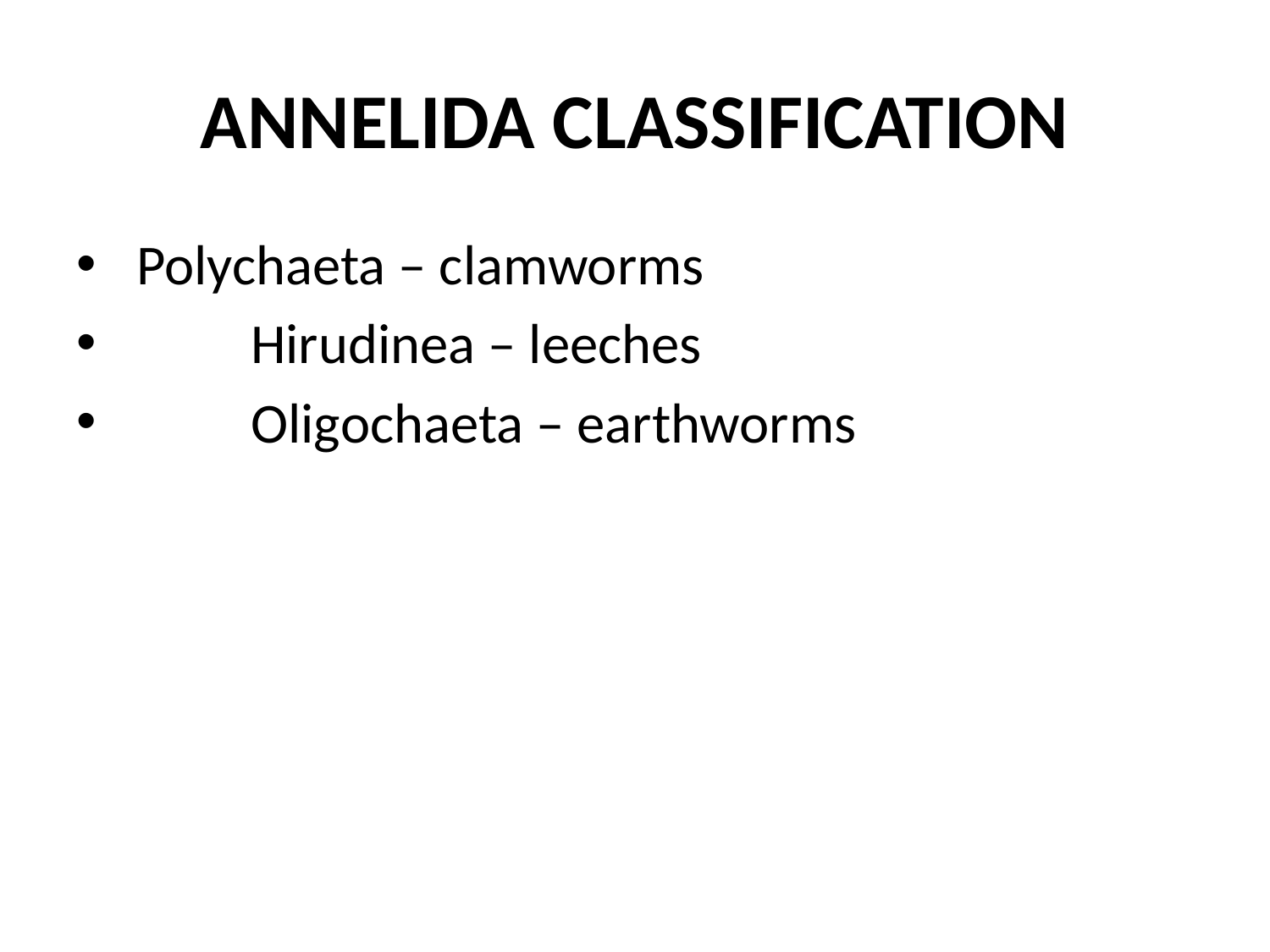

# ANNELIDA CLASSIFICATION
 Polychaeta – clamworms
	Hirudinea – leeches
	Oligochaeta – earthworms